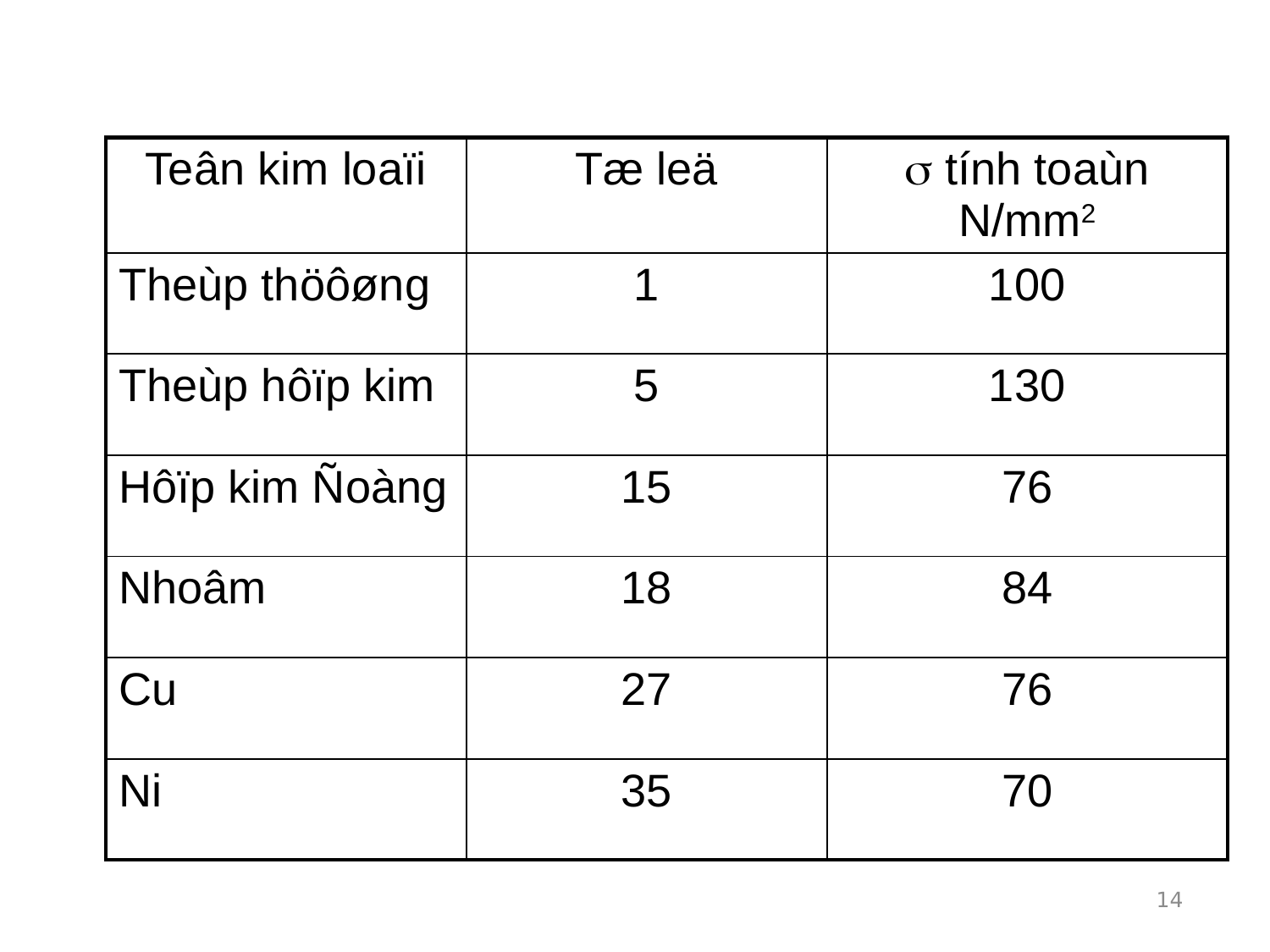

| Teân kim loaïi | Tæ leä | σ tính toaùn N/mm2 |
| --- | --- | --- |
| Theùp thöôøng | 1 | 100 |
| Theùp hôïp kim | 5 | 130 |
| Hôïp kim Ñoàng | 15 | 76 |
| Nhoâm | 18 | 84 |
| Cu | 27 | 76 |
| Ni | 35 | 70 |
14